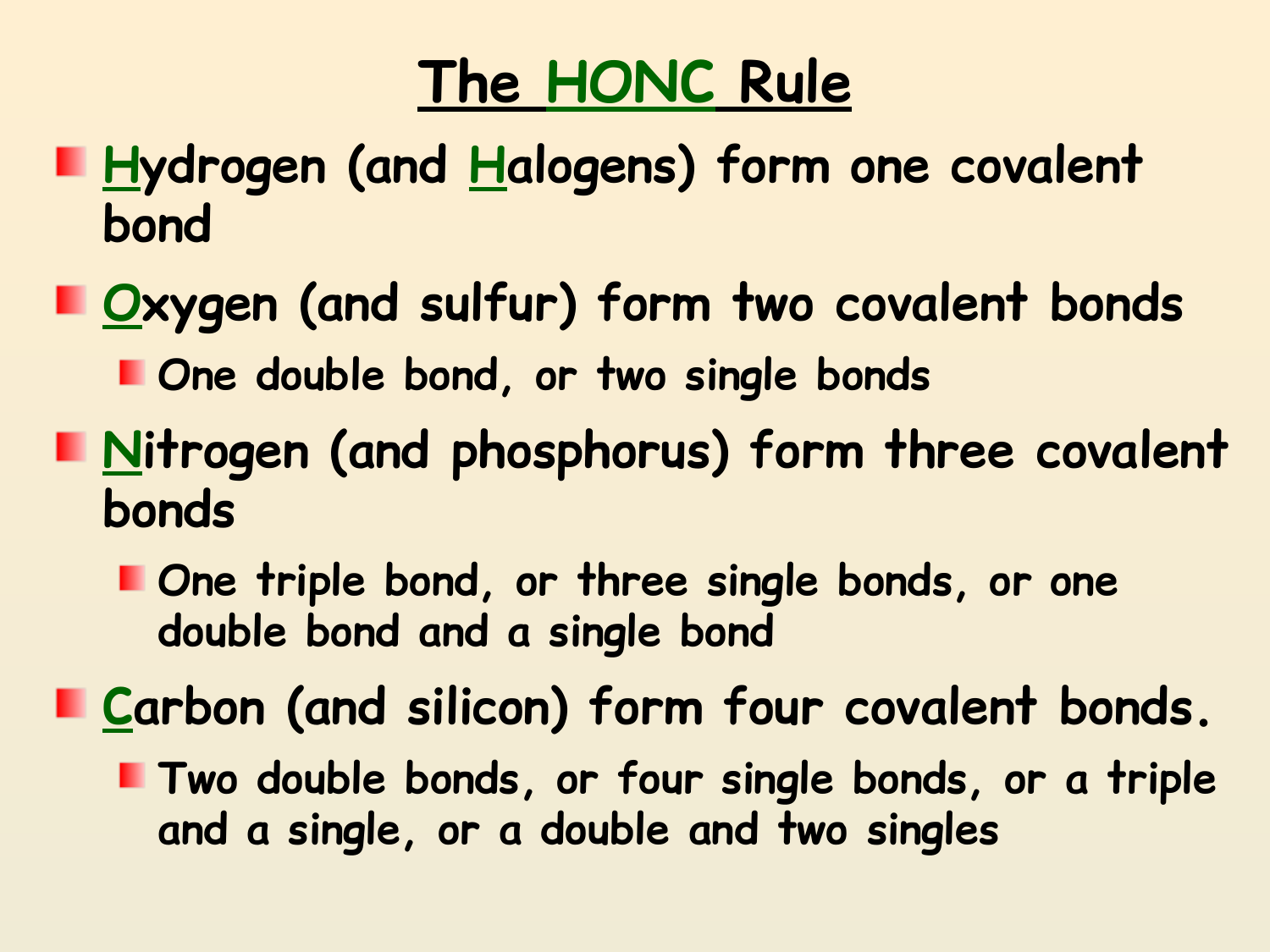

# The HONC Rule
Hydrogen (and Halogens) form one covalent bond
Oxygen (and sulfur) form two covalent bonds
One double bond, or two single bonds
Nitrogen (and phosphorus) form three covalent bonds
One triple bond, or three single bonds, or one double bond and a single bond
Carbon (and silicon) form four covalent bonds.
Two double bonds, or four single bonds, or a triple and a single, or a double and two singles